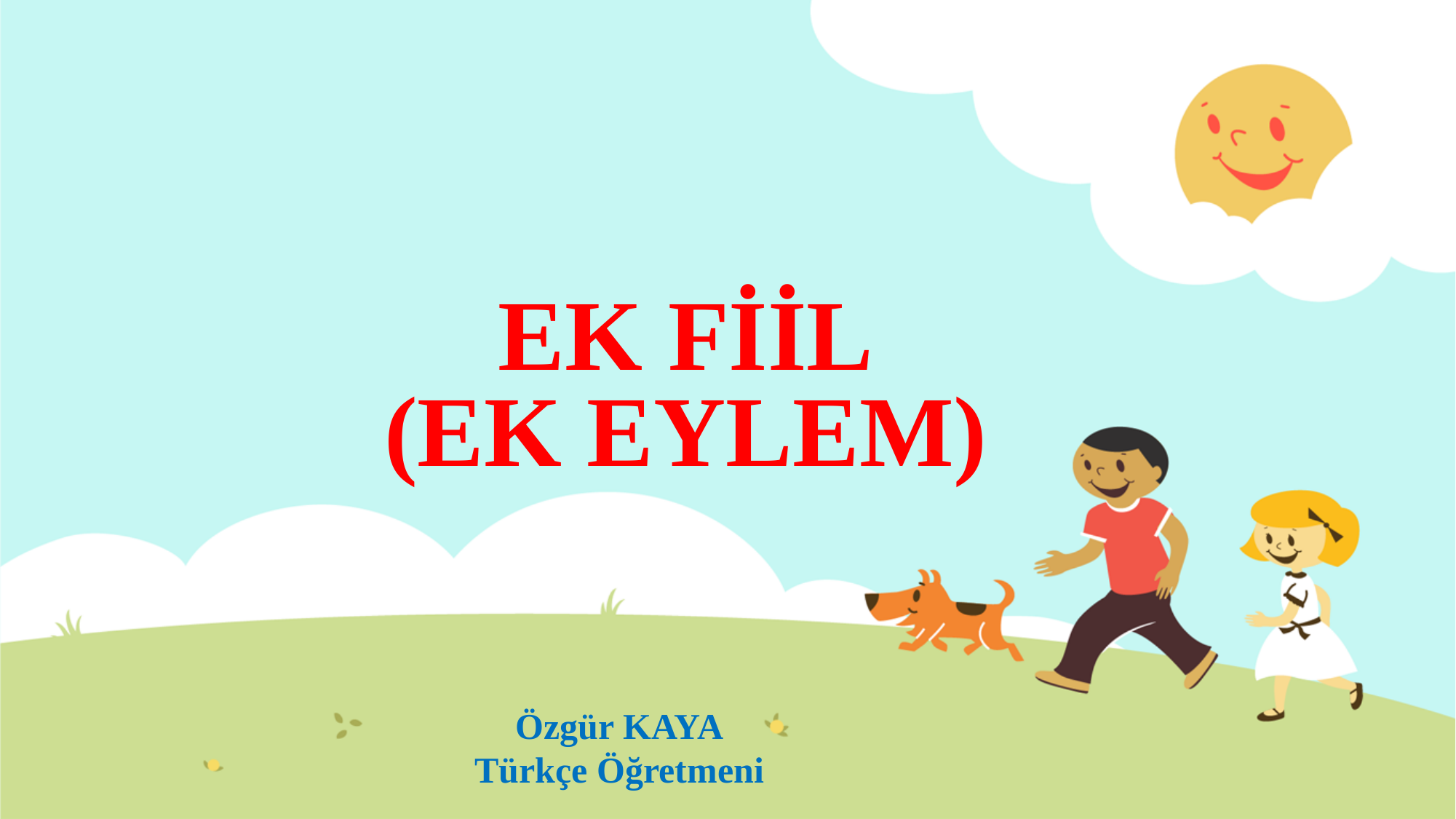

# EK FİİL (EK EYLEM)
Özgür KAYA
Türkçe Öğretmeni